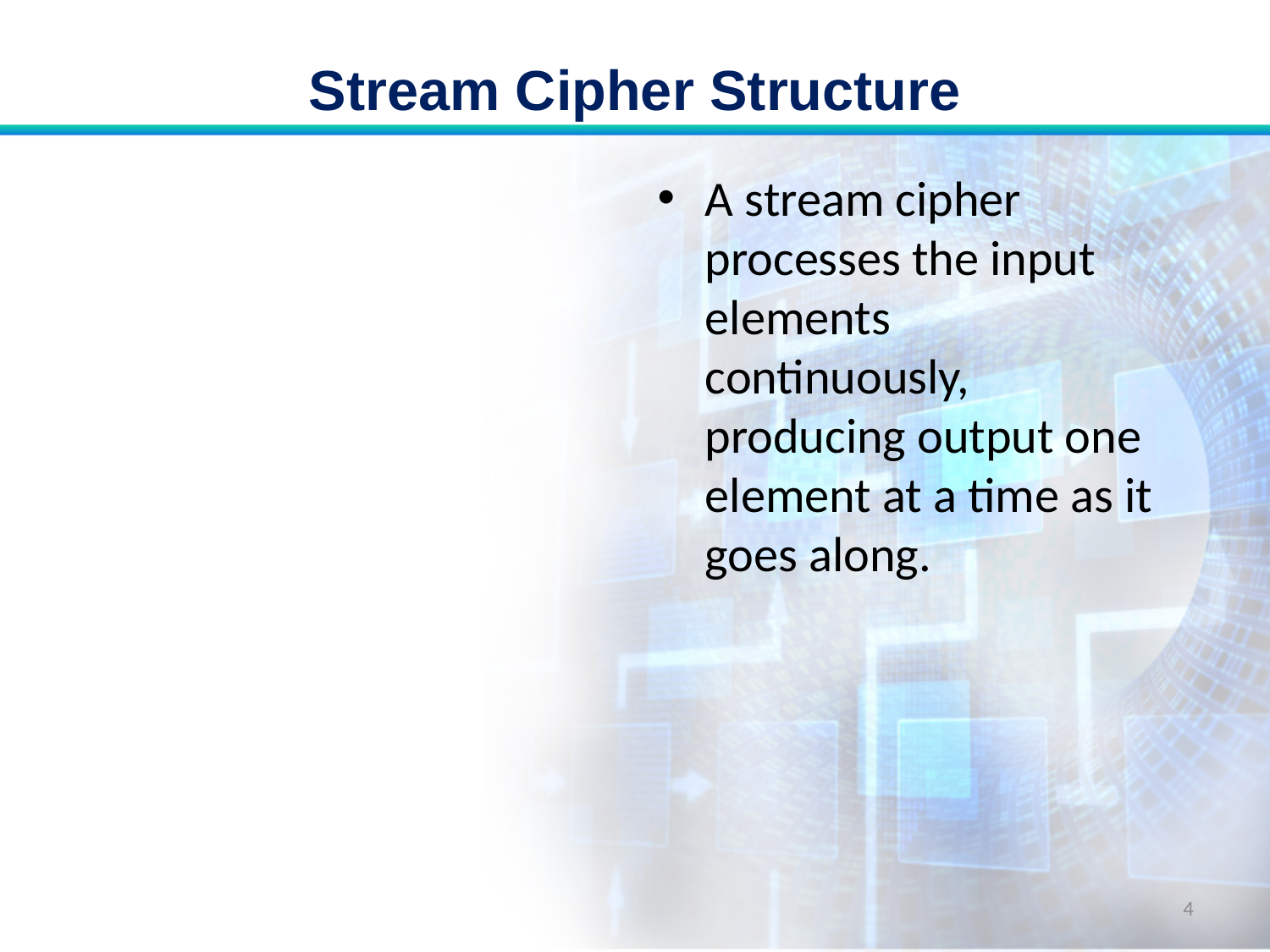

# Stream Cipher Structure
A stream cipher processes the input elements continuously, producing output one element at a time as it goes along.
4